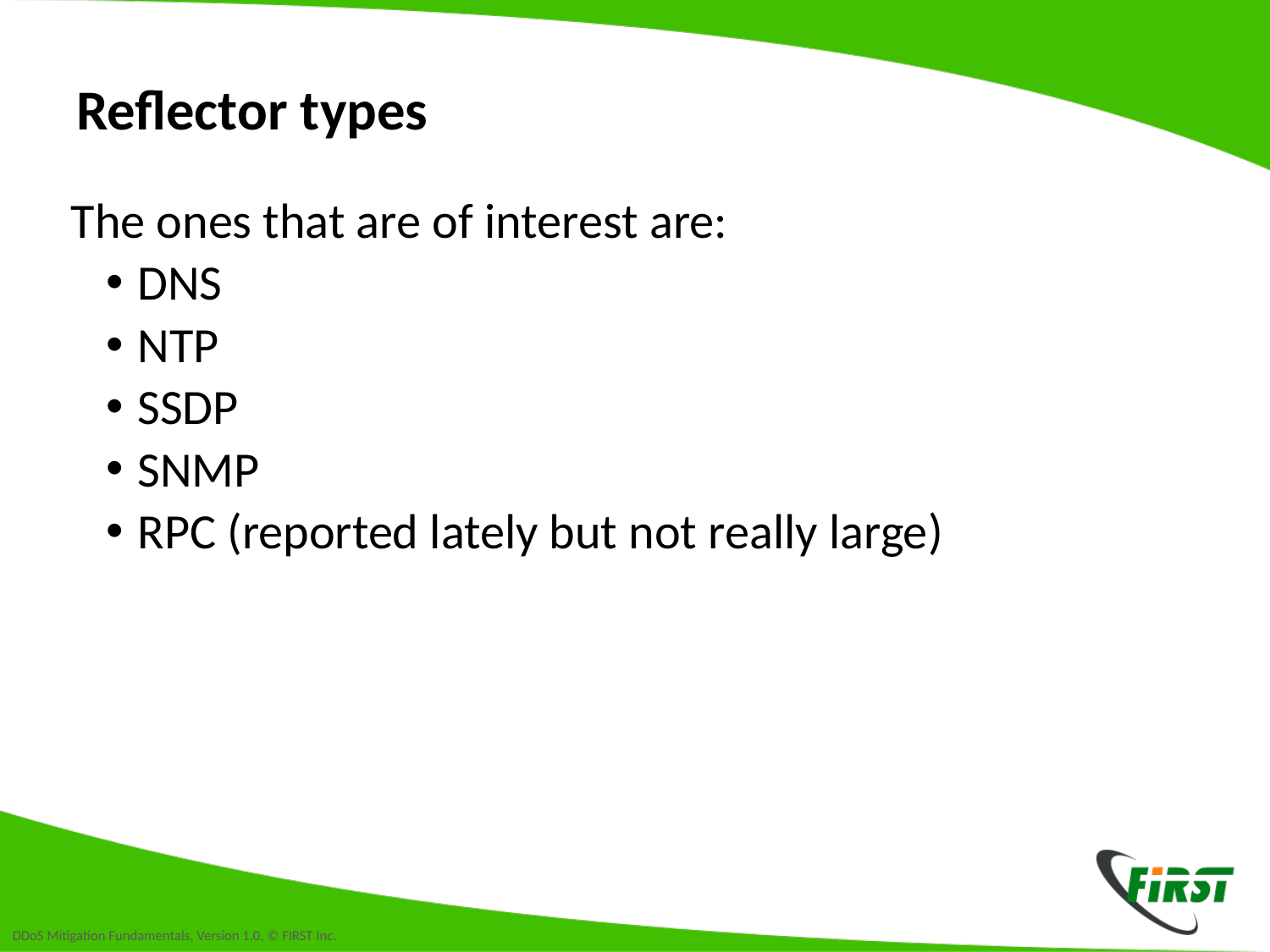

# Reflector types
The ones that are of interest are:
DNS
NTP
SSDP
SNMP
RPC (reported lately but not really large)